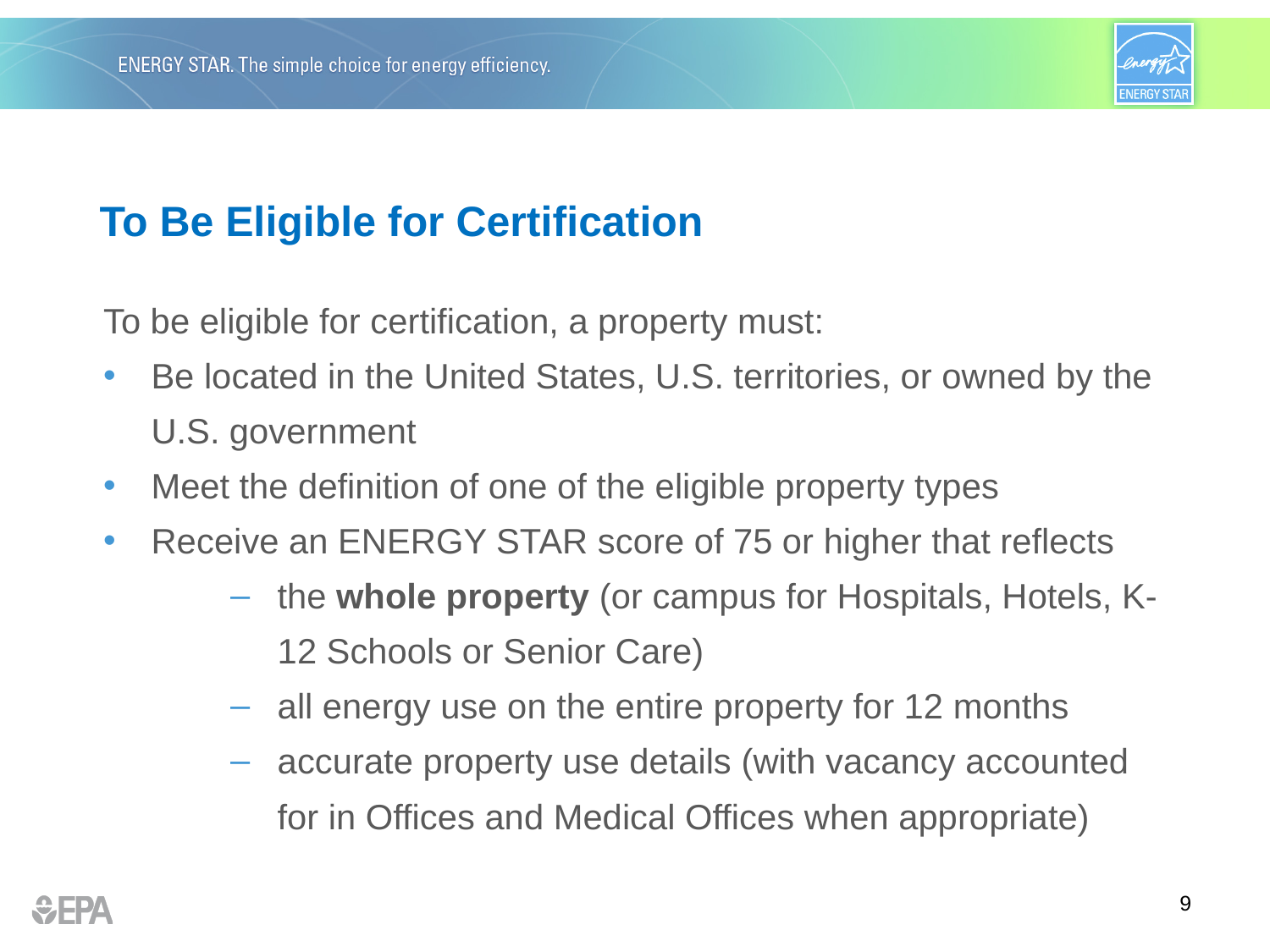

# To Be Eligible for Certification
To be eligible for certification, a property must:
Be located in the United States, U.S. territories, or owned by the U.S. government
Meet the definition of one of the eligible property types
Receive an ENERGY STAR score of 75 or higher that reflects
the whole property (or campus for Hospitals, Hotels, K-12 Schools or Senior Care)
all energy use on the entire property for 12 months
accurate property use details (with vacancy accounted for in Offices and Medical Offices when appropriate)

9